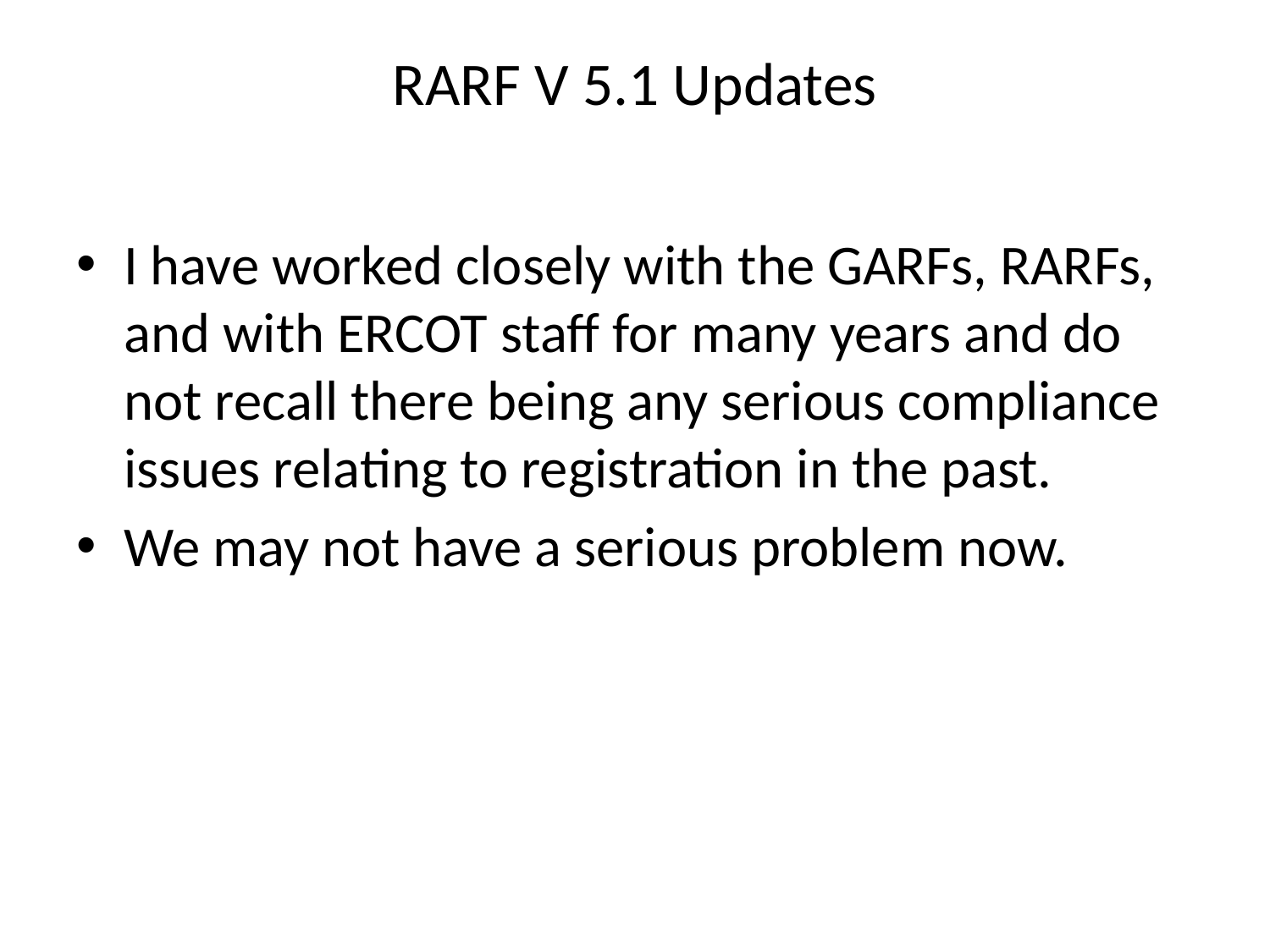

# RARF V 5.1 Updates
I have worked closely with the GARFs, RARFs, and with ERCOT staff for many years and do not recall there being any serious compliance issues relating to registration in the past.
We may not have a serious problem now.